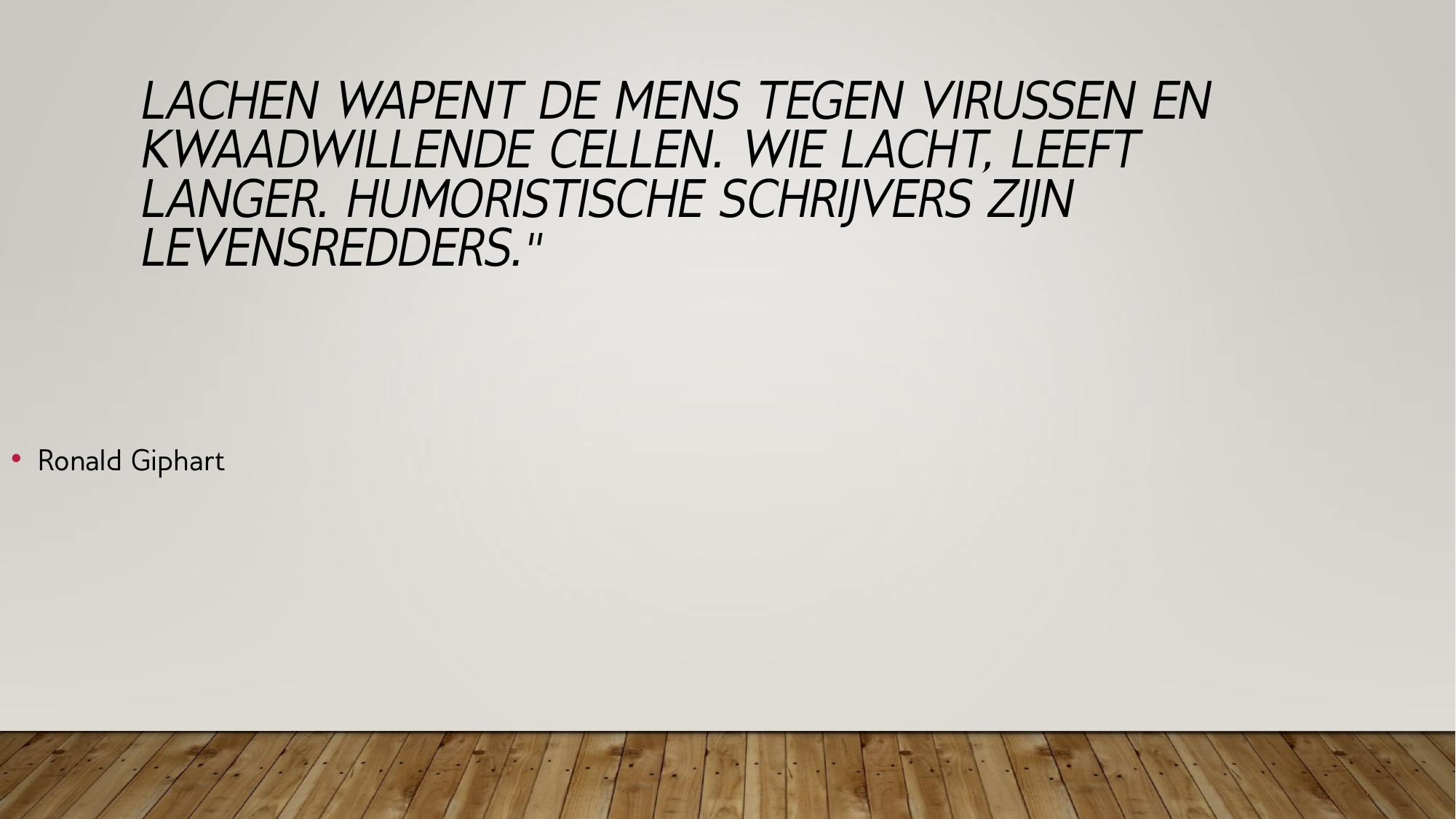

Lachen wapent de mens tegen virussen en kwaadwillende cellen. Wie lacht, leeft langer. Humoristische schrijvers zijn levensredders."

Ronald Giphart